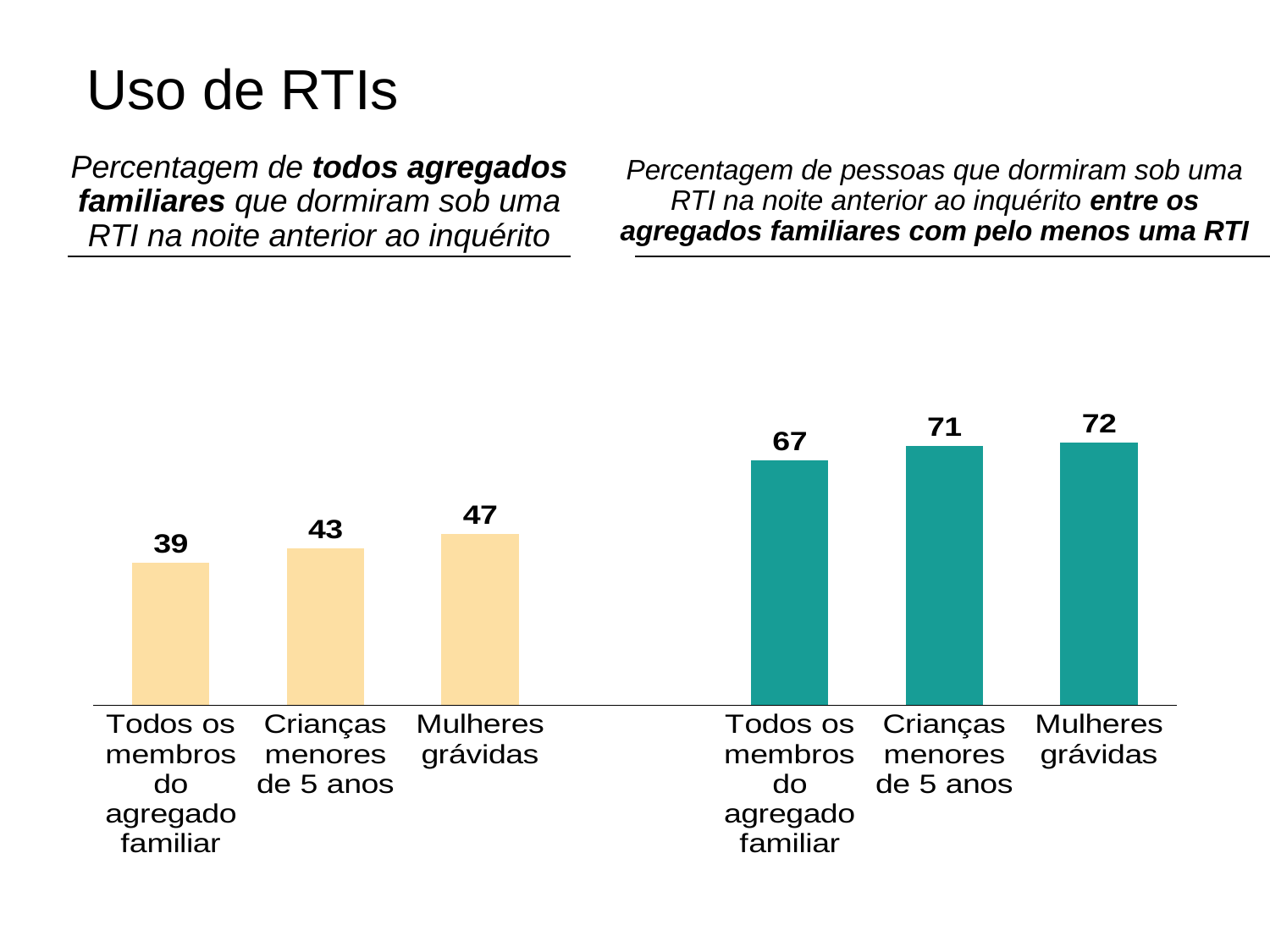

Uso de RTIs
Percentagem de todos agregados familiares que dormiram sob uma RTI na noite anterior ao inquérito
Percentagem de pessoas que dormiram sob uma RTI na noite anterior ao inquérito entre os agregados familiares com pelo menos uma RTI

### Chart

| Category | Todos os membros do agregado familiar |
|---|---|
| Todos os membros do agregado familiar | 39.0 |
| Crianças menores de 5 anos | 43.0 |
| Mulheres grávidas | 47.0 |
|  | None |
| Todos os membros do agregado familiar | 67.0 |
| Crianças menores de 5 anos | 71.0 |
| Mulheres grávidas | 72.0 |